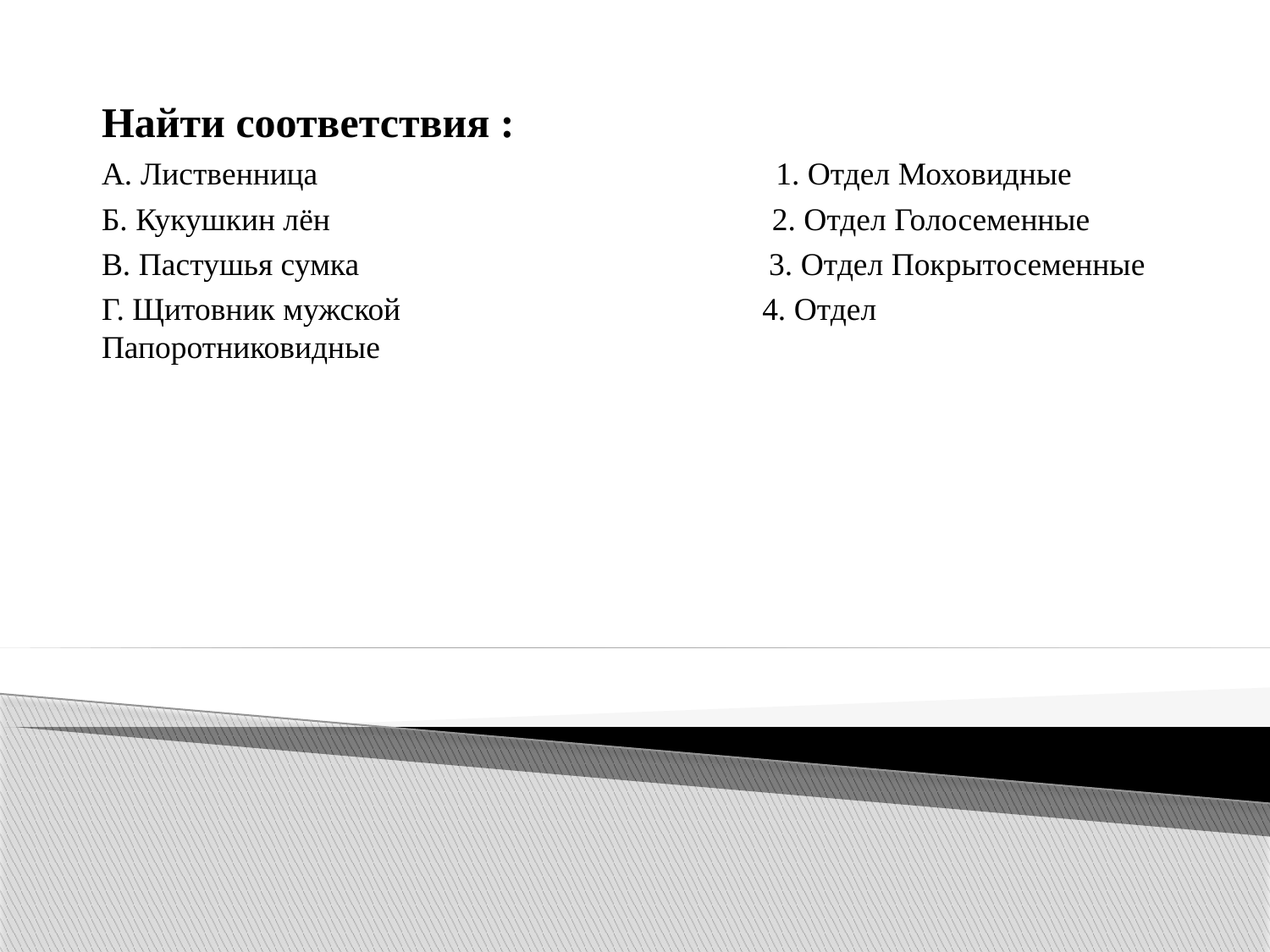

Найти соответствия :
А. Лиственница                                                         1. Отдел Моховидные
Б. Кукушкин лён                                                       2. Отдел Голосеменные
В. Пастушья сумка                                                   3. Отдел Покрытосеменные
Г. Щитовник мужской                                             4. Отдел Папоротниковидные